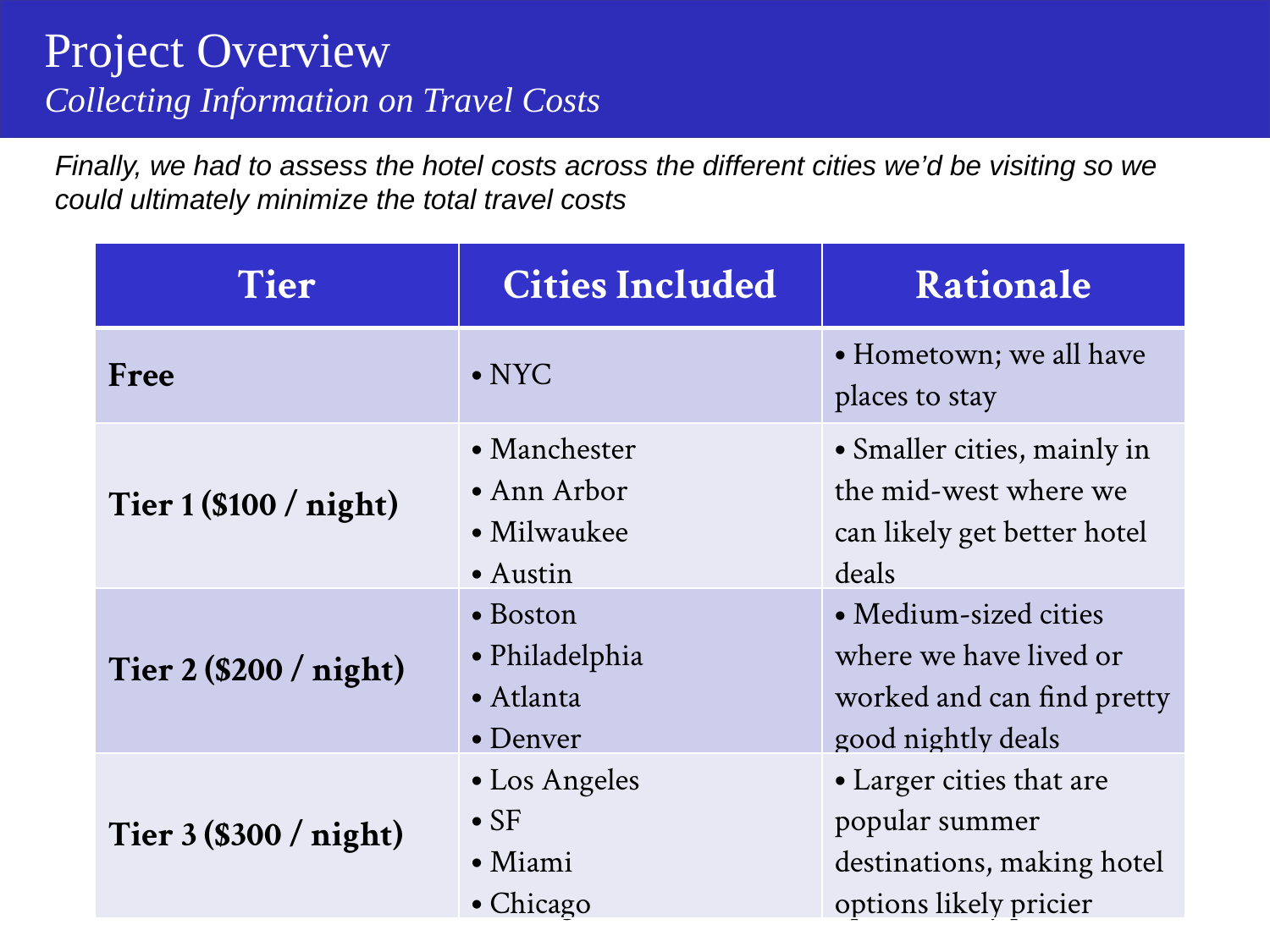

# Project Overview Collecting Information on Travel Costs
Finally, we had to assess the hotel costs across the different cities we’d be visiting so we could ultimately minimize the total travel costs
| Tier | Cities Included | Rationale |
| --- | --- | --- |
| Free | NYC | Hometown; we all have places to stay |
| Tier 1 ($100 / night) | Manchester Ann Arbor Milwaukee Austin | Smaller cities, mainly in the mid-west where we can likely get better hotel deals |
| Tier 2 ($200 / night) | Boston Philadelphia Atlanta Denver | Medium-sized cities where we have lived or worked and can find pretty good nightly deals |
| Tier 3 ($300 / night) | Los Angeles SF Miami Chicago | Larger cities that are popular summer destinations, making hotel options likely pricier |